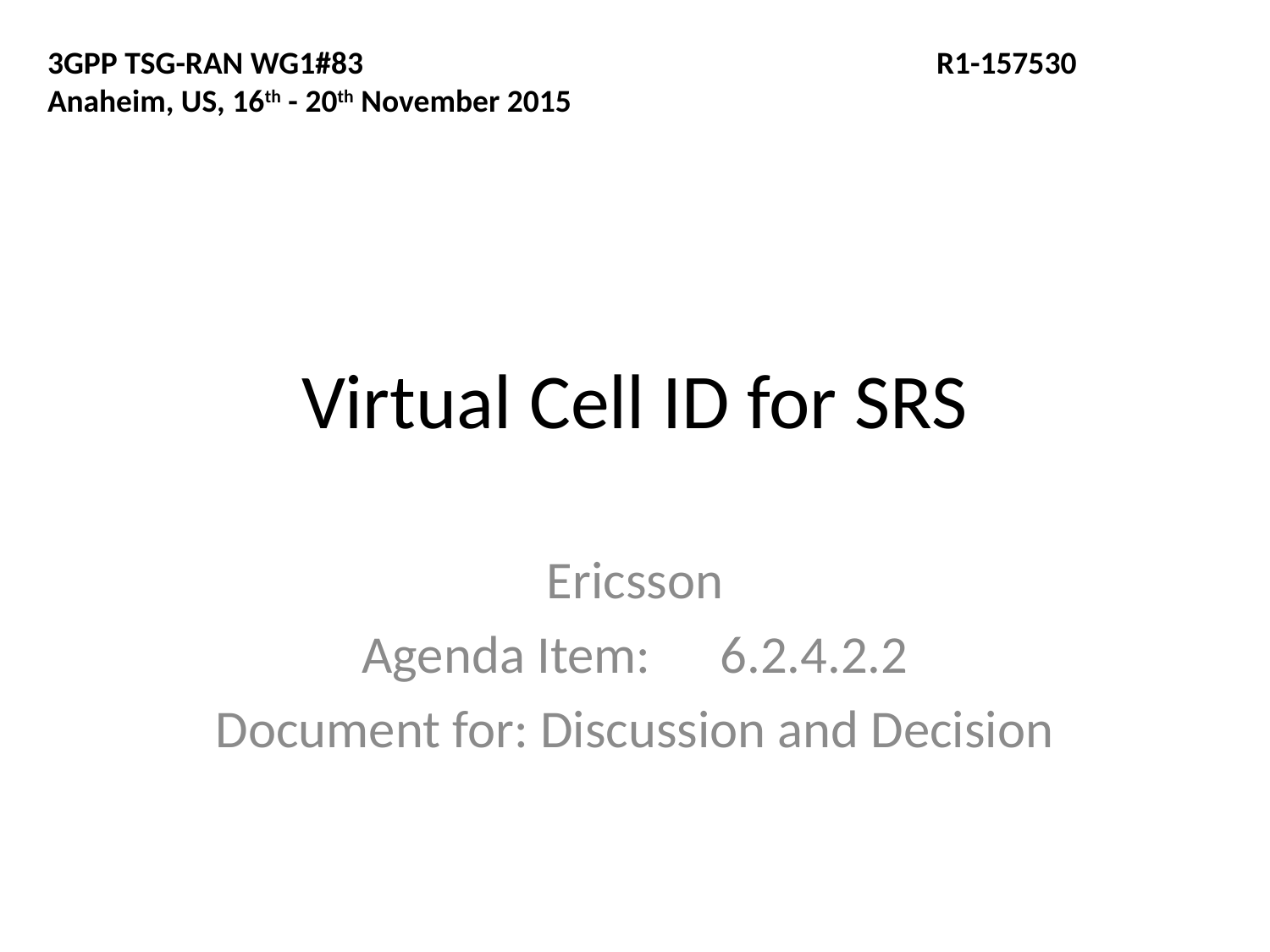

3GPP TSG-RAN WG1#83					R1-157530
Anaheim, US, 16th - 20th November 2015
# Virtual Cell ID for SRS
Ericsson
Agenda Item:	6.2.4.2.2
Document for: Discussion and Decision